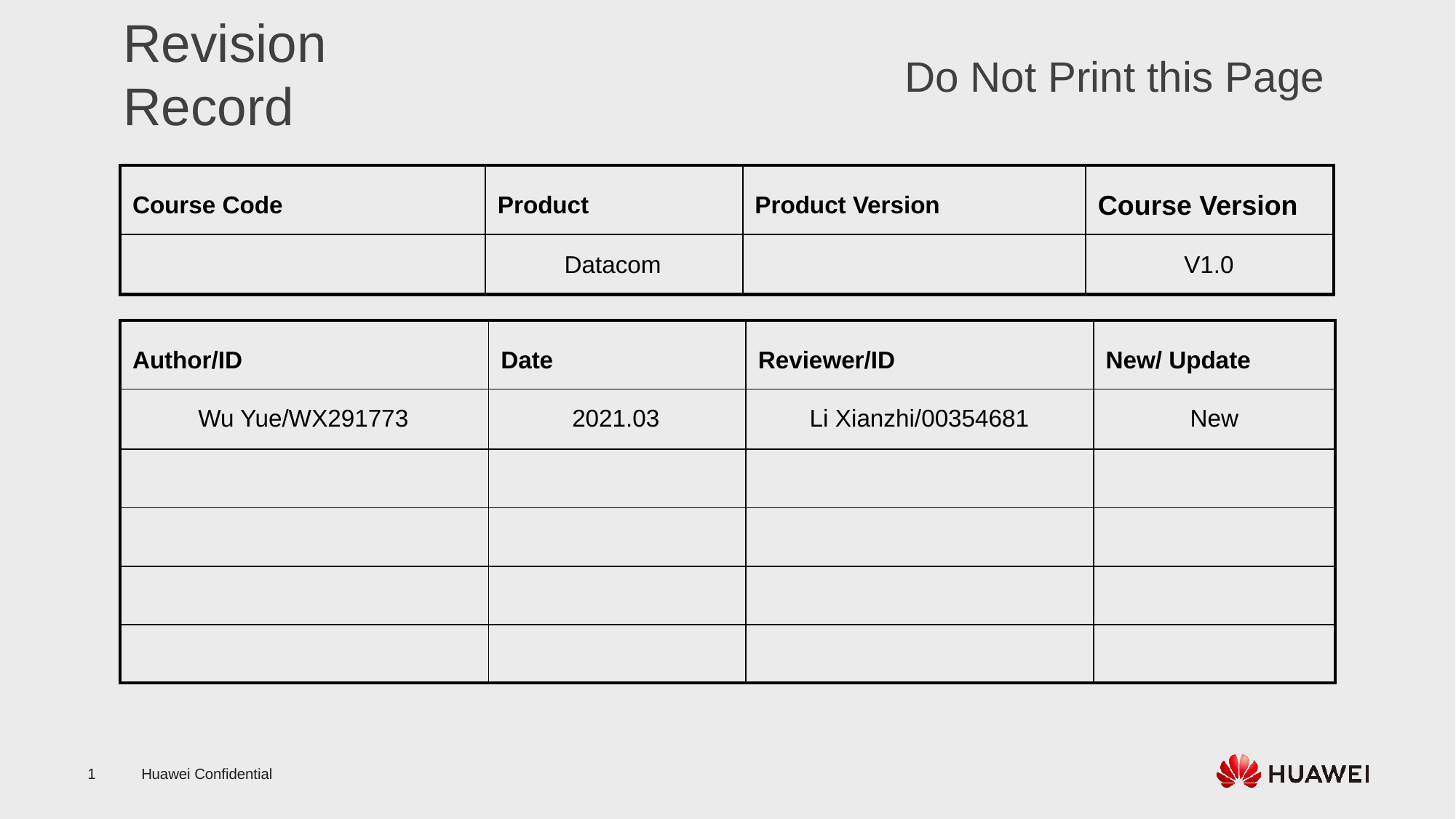

Datacom

V1.0
Wu Yue/WX291773
2021.03
Li Xianzhi/00354681
New